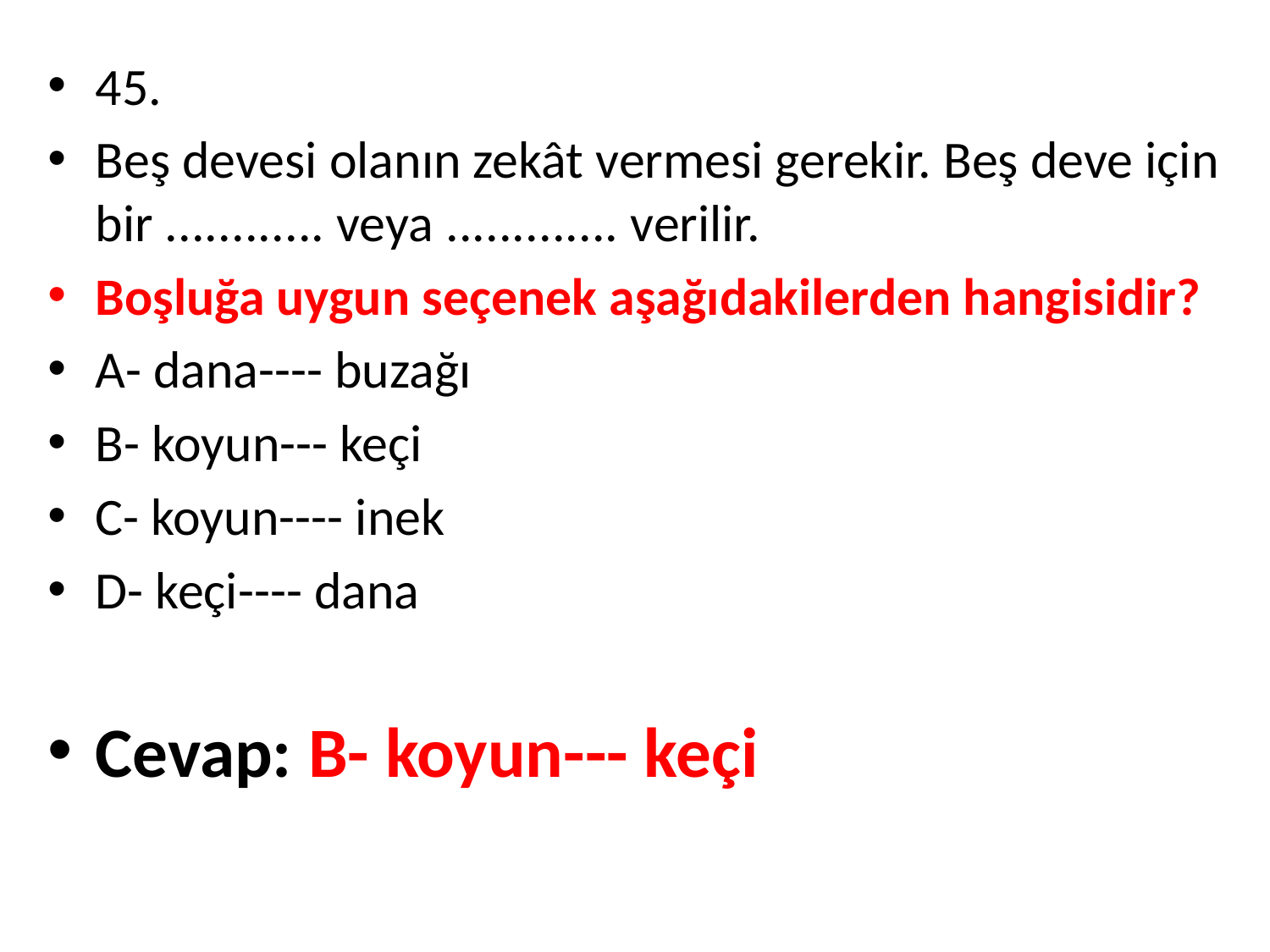

45.
Beş devesi olanın zekât vermesi gerekir. Beş deve için bir ............ veya ............. verilir.
Boşluğa uygun seçenek aşağıdakilerden hangisidir?
A- dana---- buzağı
B- koyun--- keçi
C- koyun---- inek
D- keçi---- dana

Cevap: B- koyun--- keçi